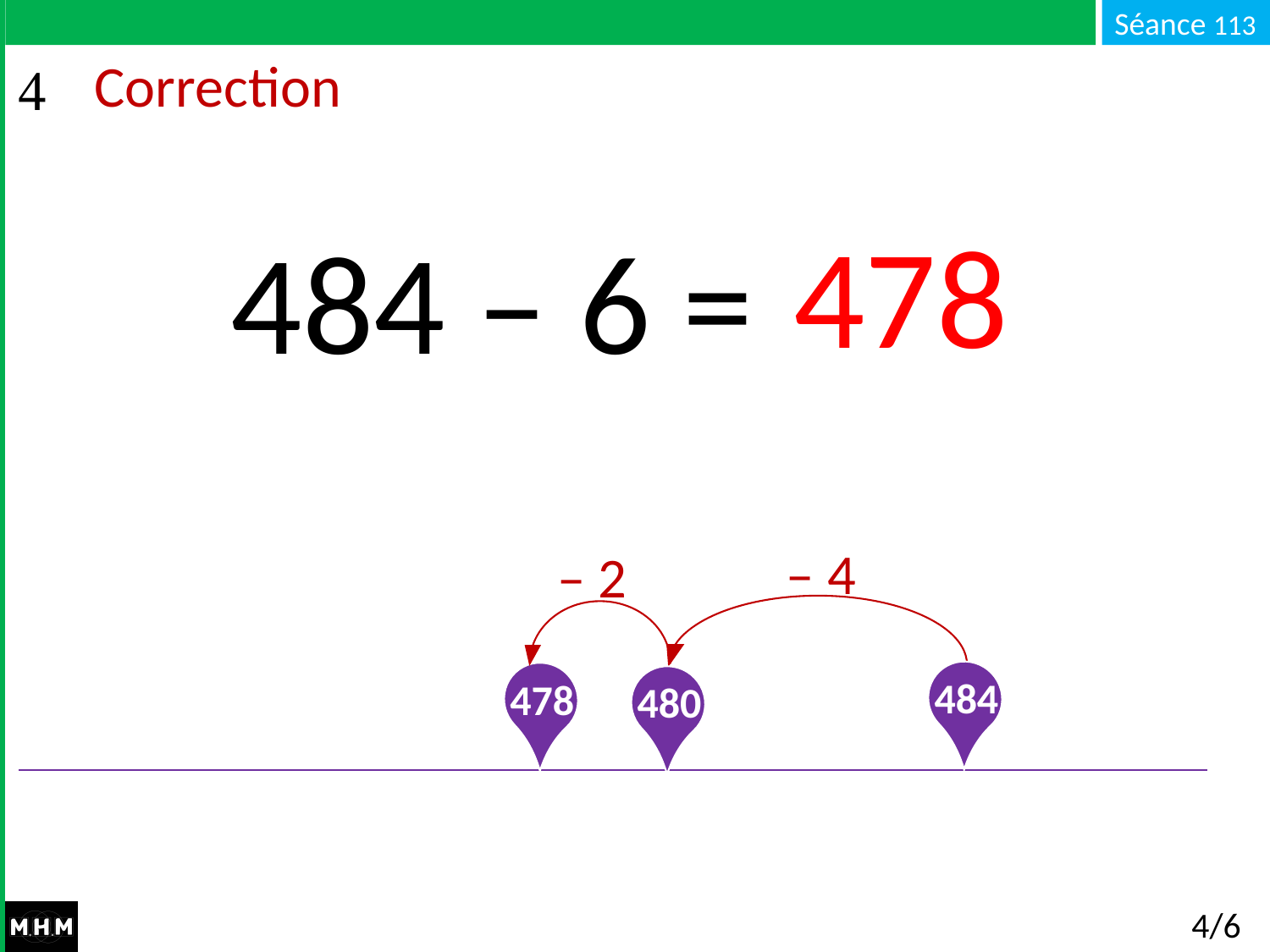

# Correction
478
484 – 6 = …
– 4
– 2

484

478
480
100
4/6